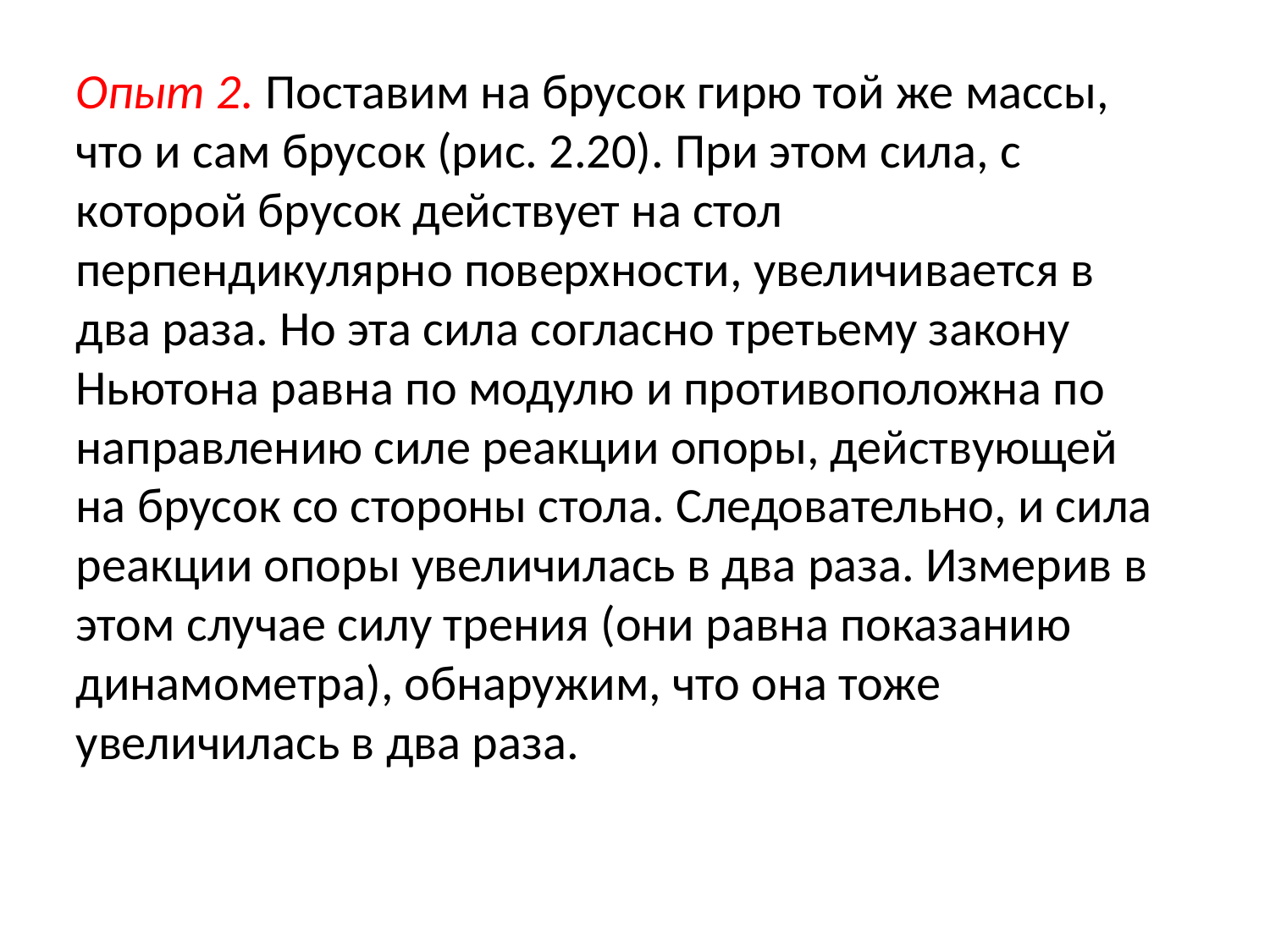

Опыт 2. Поставим на брусок гирю той же массы, что и сам брусок (рис. 2.20). При этом сила, с которой брусок действует на стол перпендикулярно поверх­ности, увеличивается в два раза. Но эта сила согласно третьему закону Нью­тона равна по модулю и противоположна по направлению силе реакции опоры, действующей на брусок со стороны стола. Следовательно, и сила реак­ции опоры увеличилась в два раза. Измерив в этом случае силу трения (они равна показанию динамометра), обнаружим, что она тоже увеличилась в два раза.